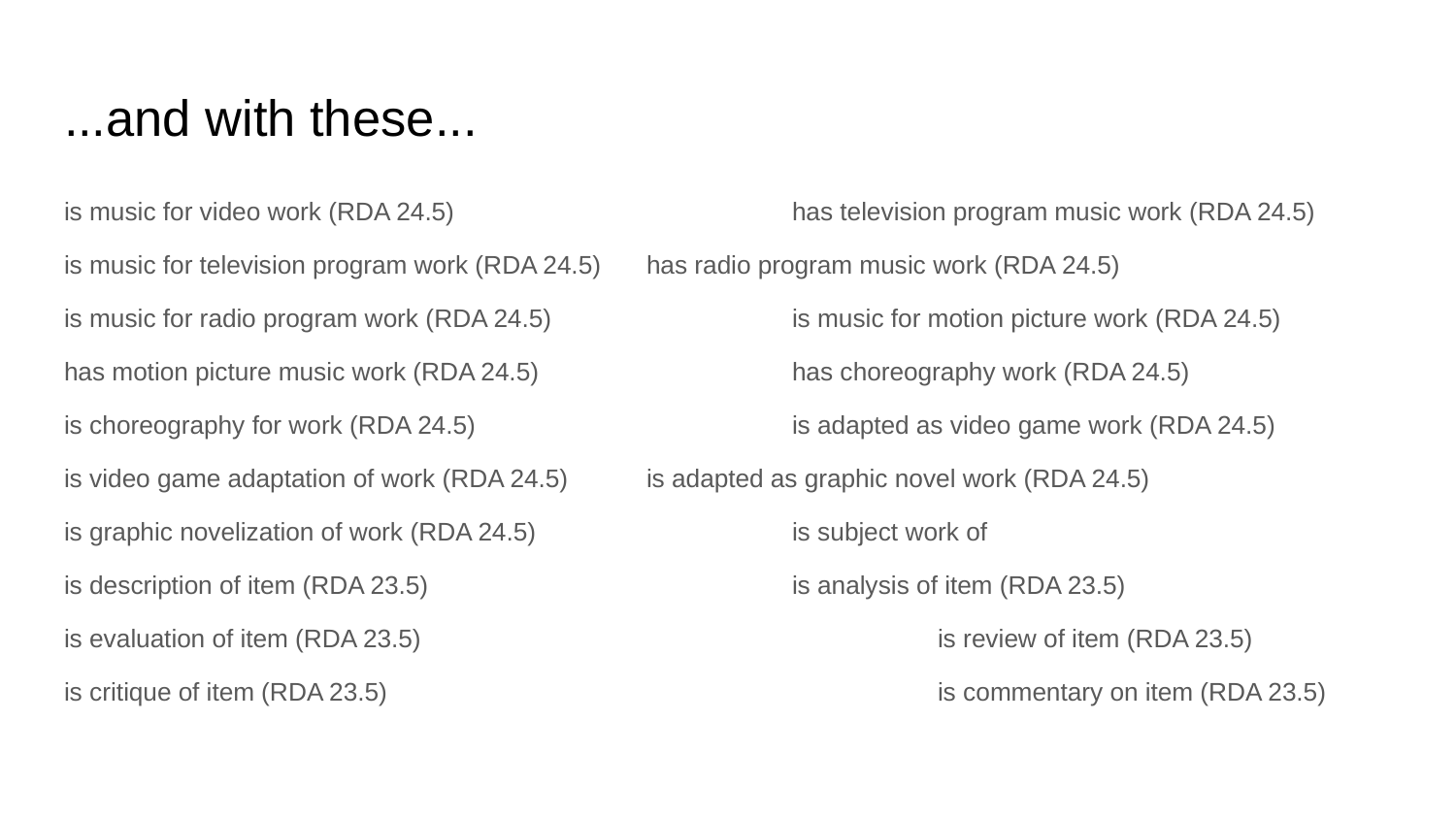

# ...and with these...
is music for video work (RDA 24.5)			has television program music work (RDA 24.5)
is music for television program work (RDA 24.5)	has radio program music work (RDA 24.5)
is music for radio program work (RDA 24.5)		is music for motion picture work (RDA 24.5)
has motion picture music work (RDA 24.5)		has choreography work (RDA 24.5)
is choreography for work (RDA 24.5)			is adapted as video game work (RDA 24.5)
is video game adaptation of work (RDA 24.5)	is adapted as graphic novel work (RDA 24.5)
is graphic novelization of work (RDA 24.5)		is subject work of
is description of item (RDA 23.5)			is analysis of item (RDA 23.5)
is evaluation of item (RDA 23.5)				is review of item (RDA 23.5)
is critique of item (RDA 23.5)				is commentary on item (RDA 23.5)